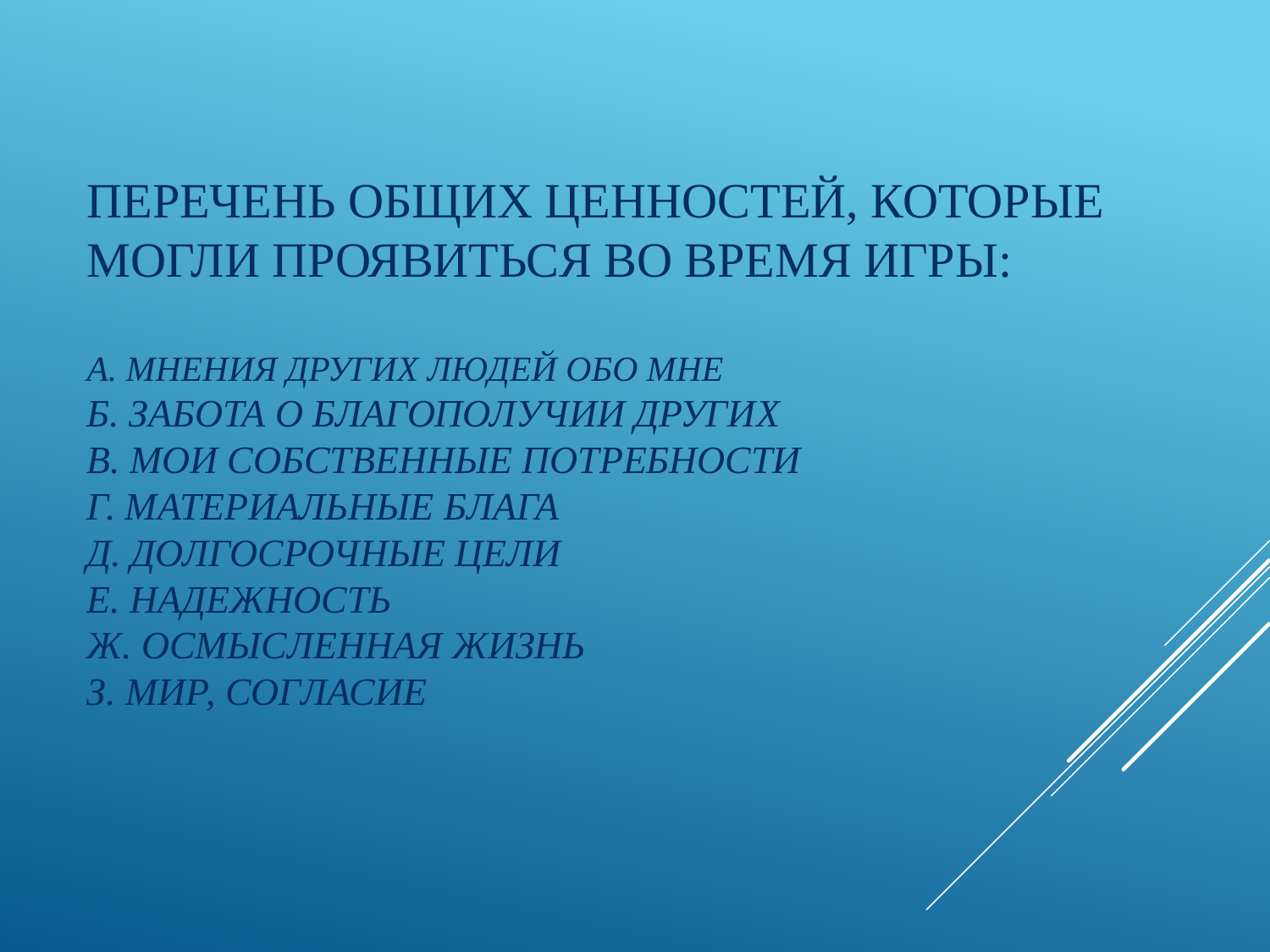

# Перечень общих ценностей, которые могли проявиться во время игры: а. Мнения других людей обо мне б. Забота о благополучии других в. Мои собственные потребности г. Материальные блага д. Долгосрочные цели е. Надежность ж. Осмысленная жизнь з. Мир, согласие